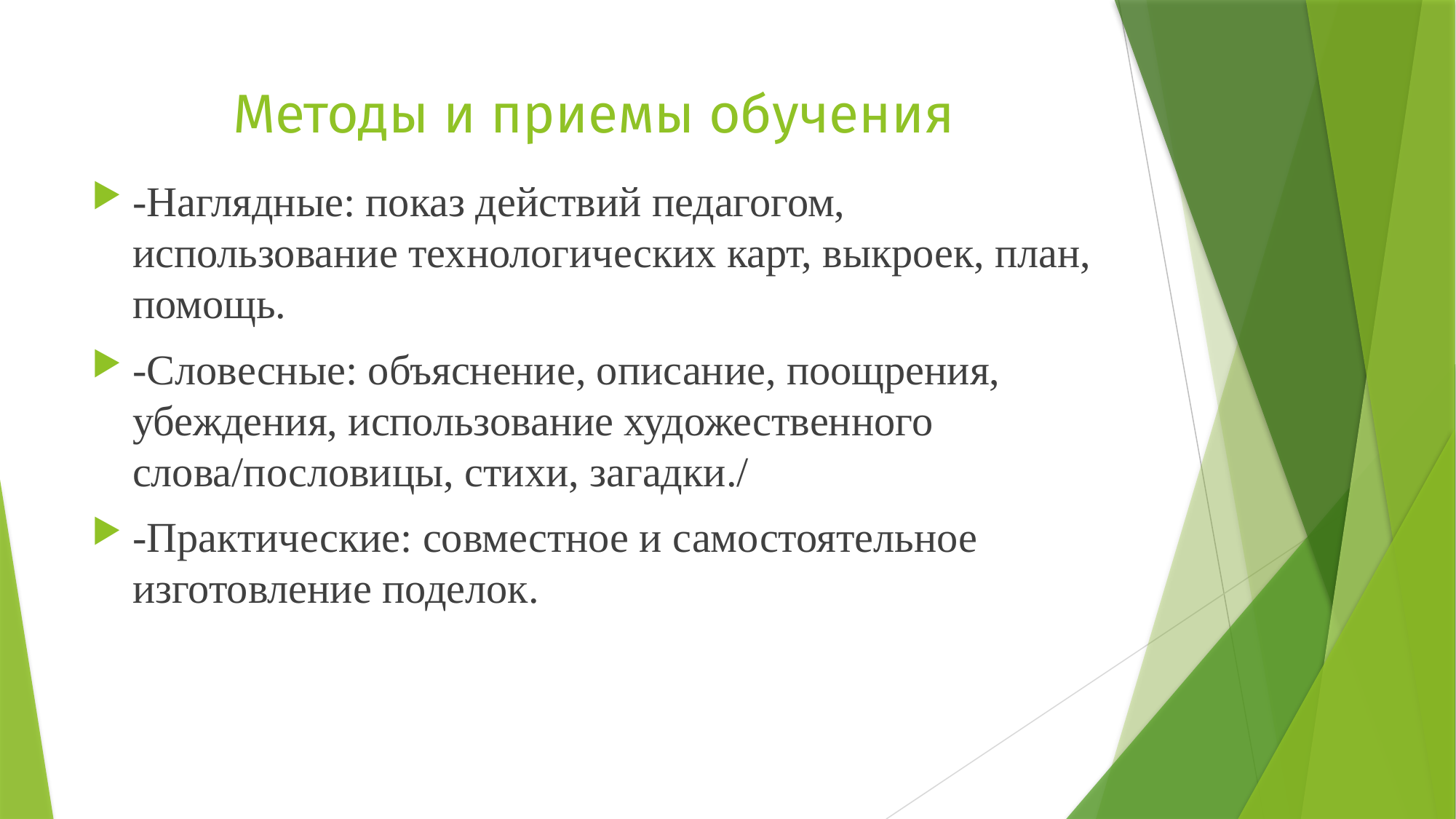

# Методы и приемы обучения
-Наглядные: показ действий педагогом, использование технологических карт, выкроек, план, помощь.
-Словесные: объяснение, описание, поощрения, убеждения, использование художественного слова/пословицы, стихи, загадки./
-Практические: совместное и самостоятельное изготовление поделок.